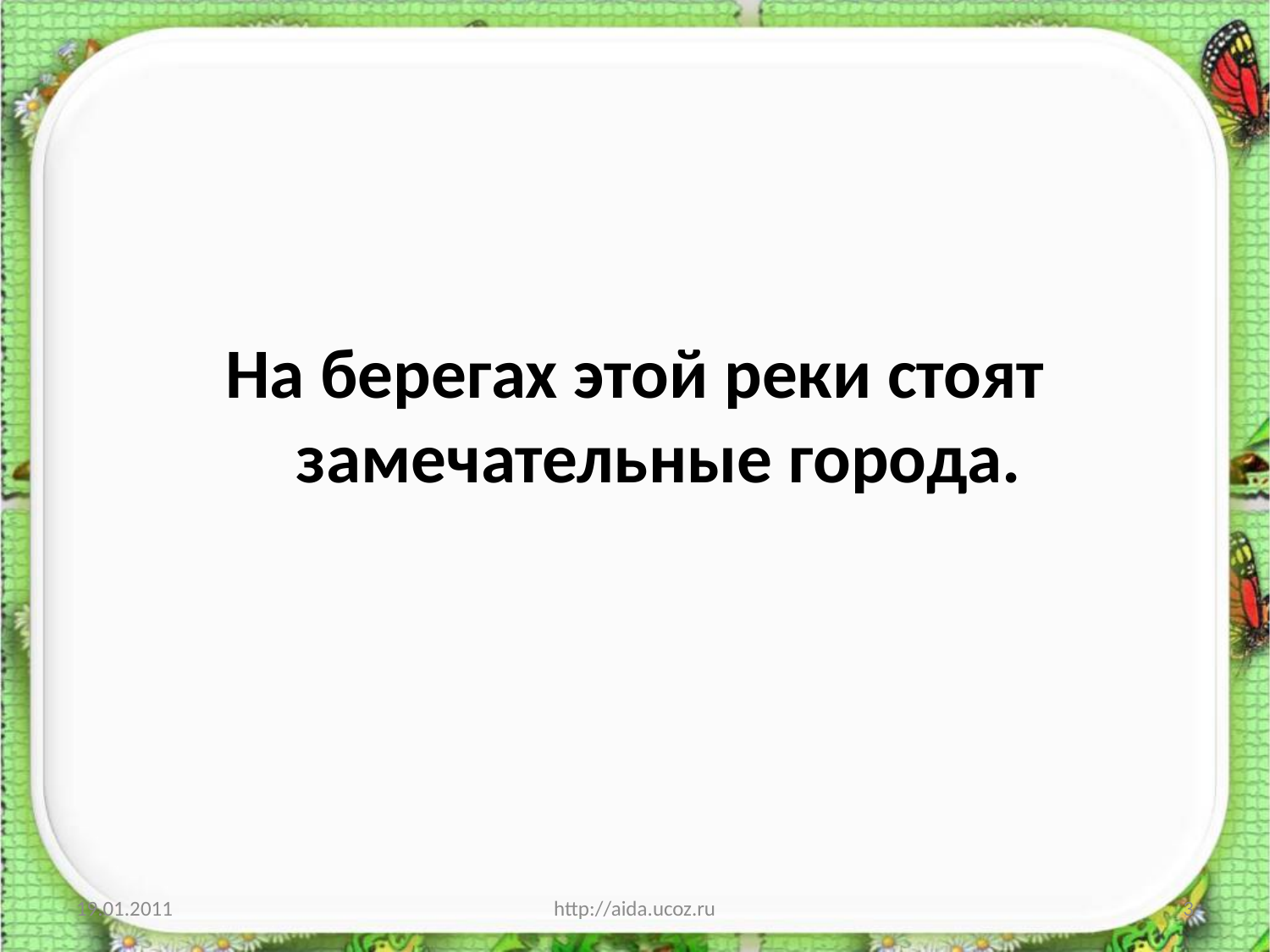

#

На берегах этой реки стоят замечательные города.
19.01.2011
http://aida.ucoz.ru
3